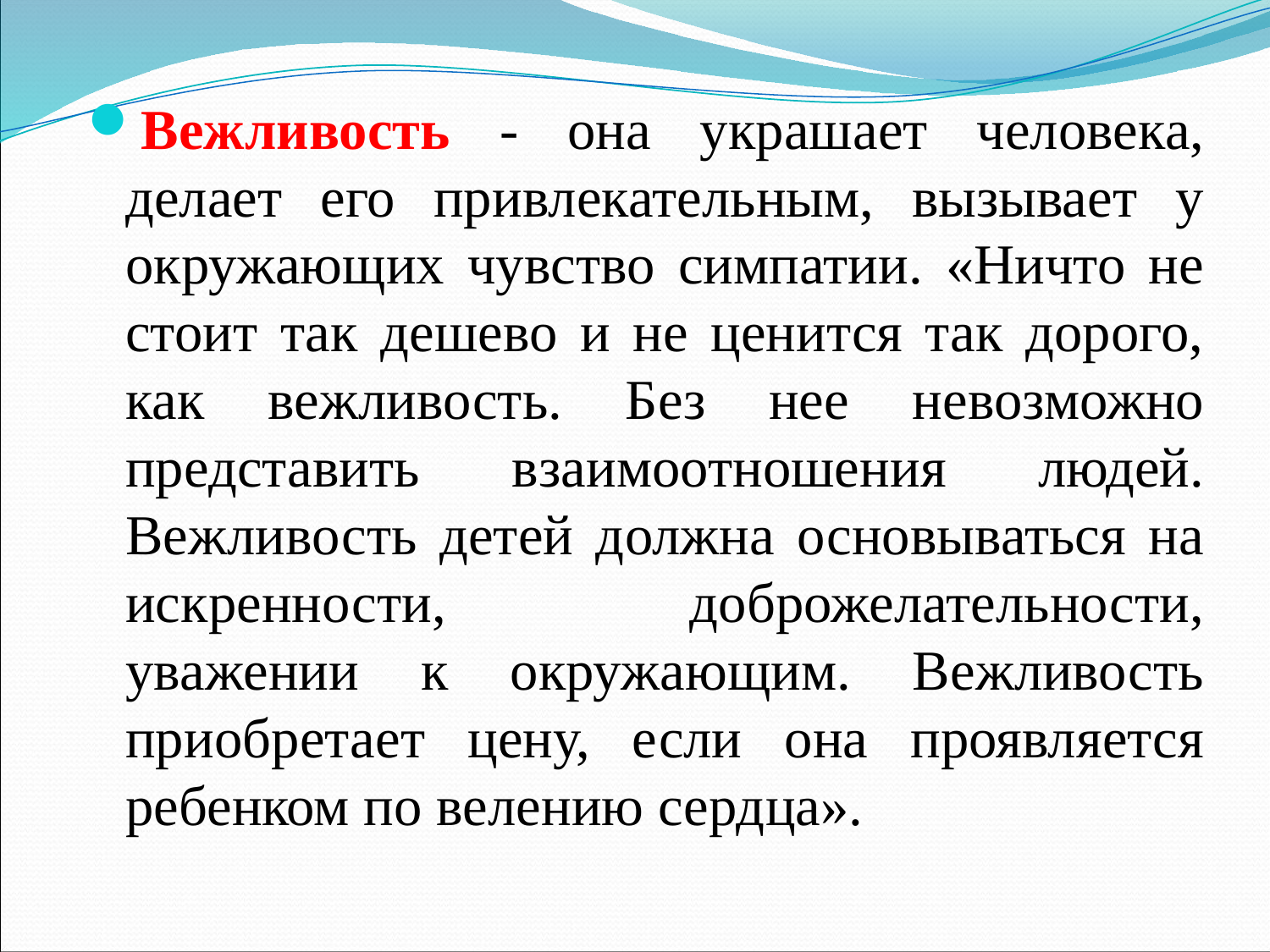

Вежливость - она украшает человека, делает его привлекательным, вызывает у окружающих чувство симпатии. «Ничто не стоит так дешево и не ценится так дорого, как вежливость. Без нее невозможно представить взаимоотношения людей. Вежливость детей должна основываться на искренности, доброжелательности, уважении к окружающим. Вежливость приобретает цену, если она проявляется ребенком по велению сердца».
#